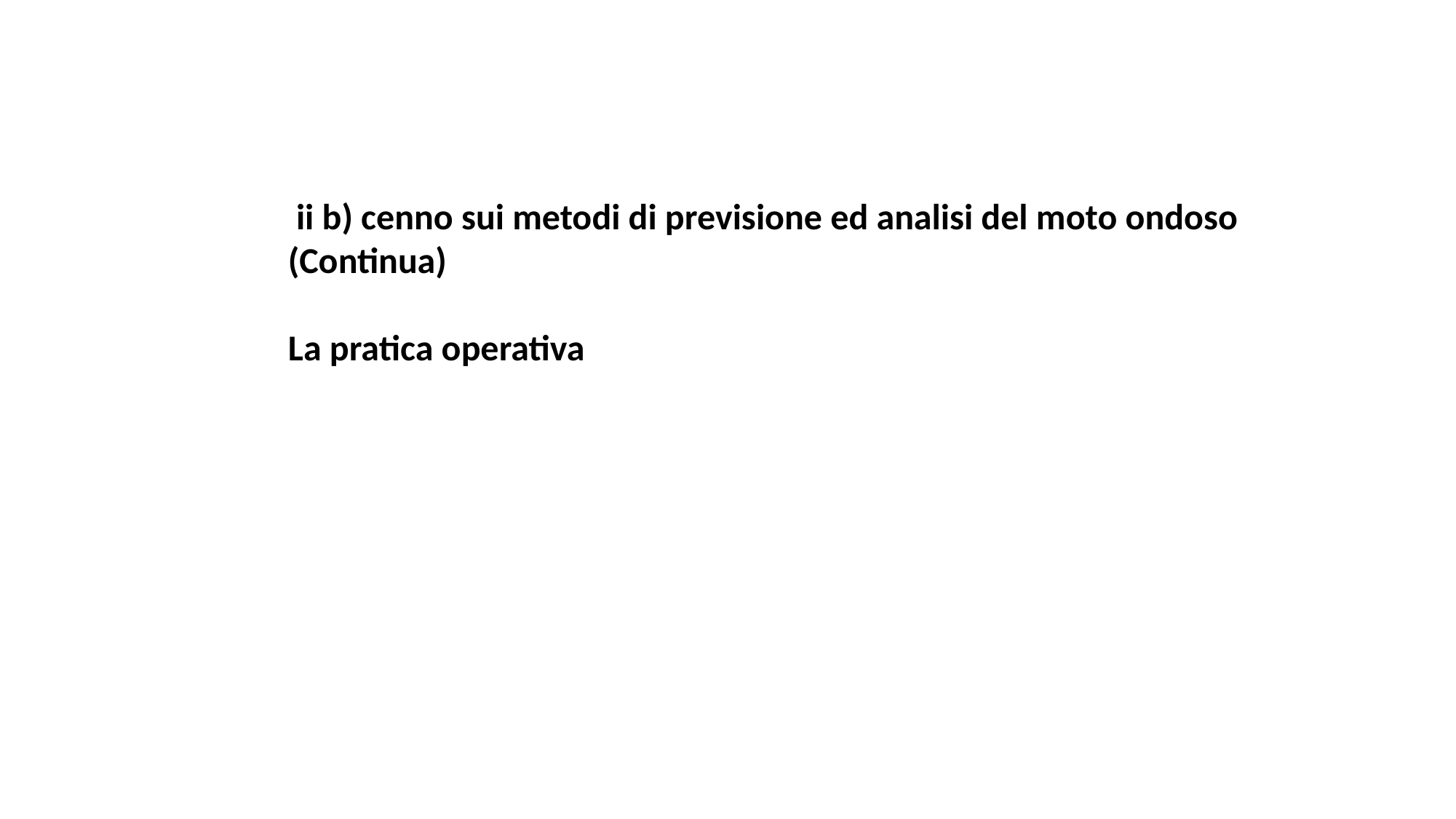

ii b) cenno sui metodi di previsione ed analisi del moto ondoso
(Continua)

La pratica operativa